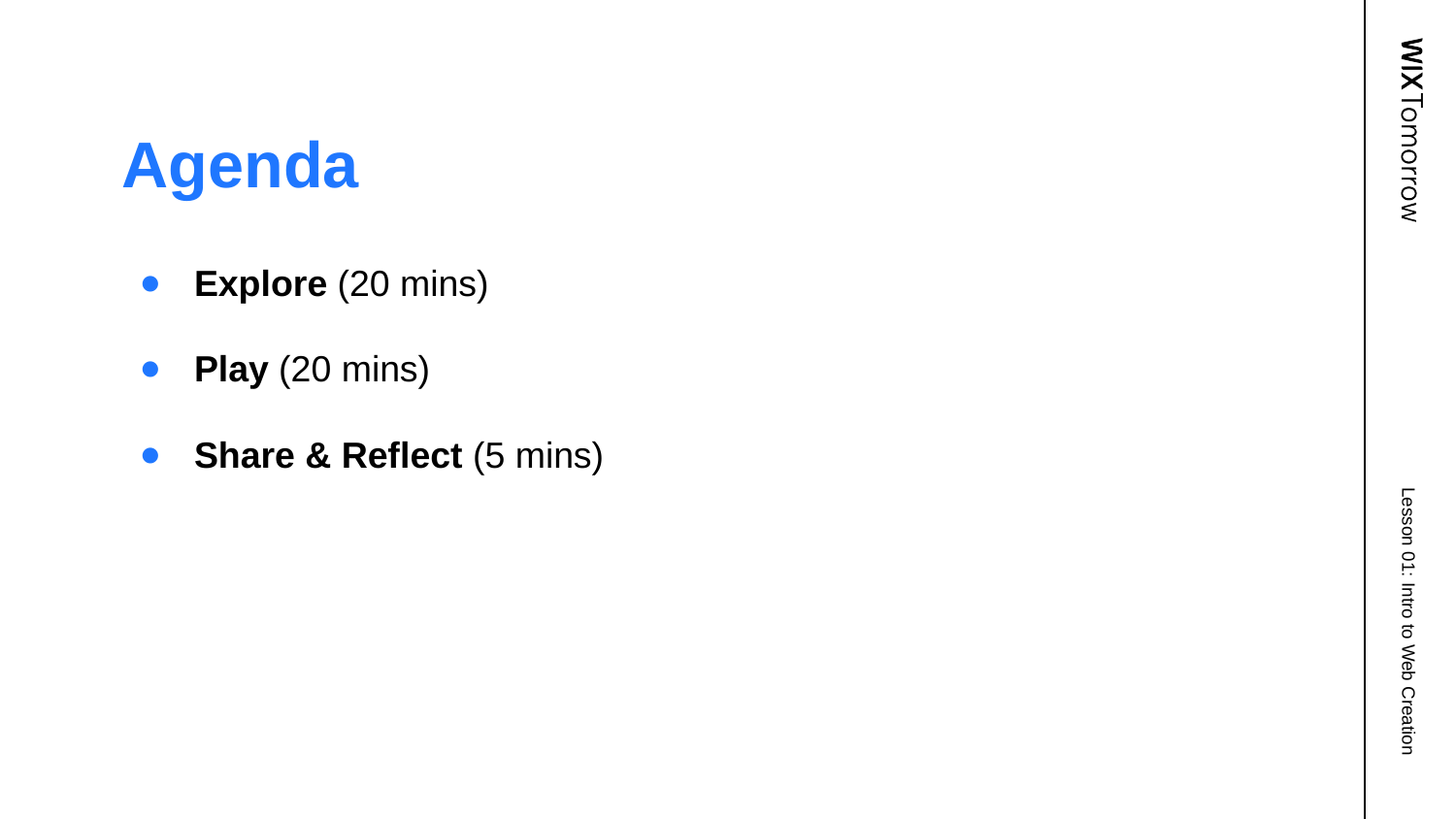

# Agenda
Explore (20 mins)
Play (20 mins)
Share & Reflect (5 mins)